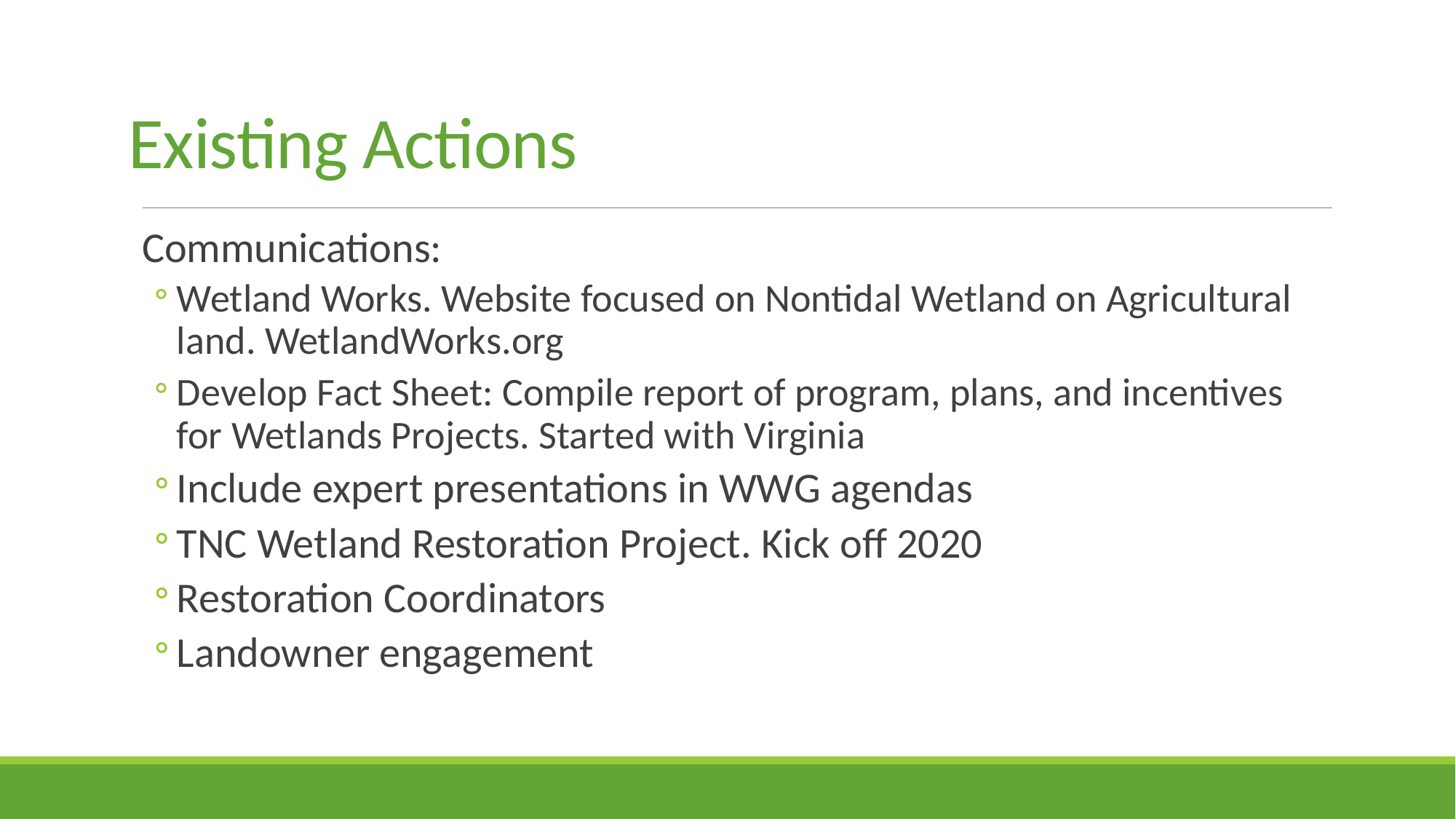

# Existing Actions
Communications:
Wetland Works. Website focused on Nontidal Wetland on Agricultural land. WetlandWorks.org
Develop Fact Sheet: Compile report of program, plans, and incentives for Wetlands Projects. Started with Virginia
Include expert presentations in WWG agendas
TNC Wetland Restoration Project. Kick off 2020
Restoration Coordinators
Landowner engagement